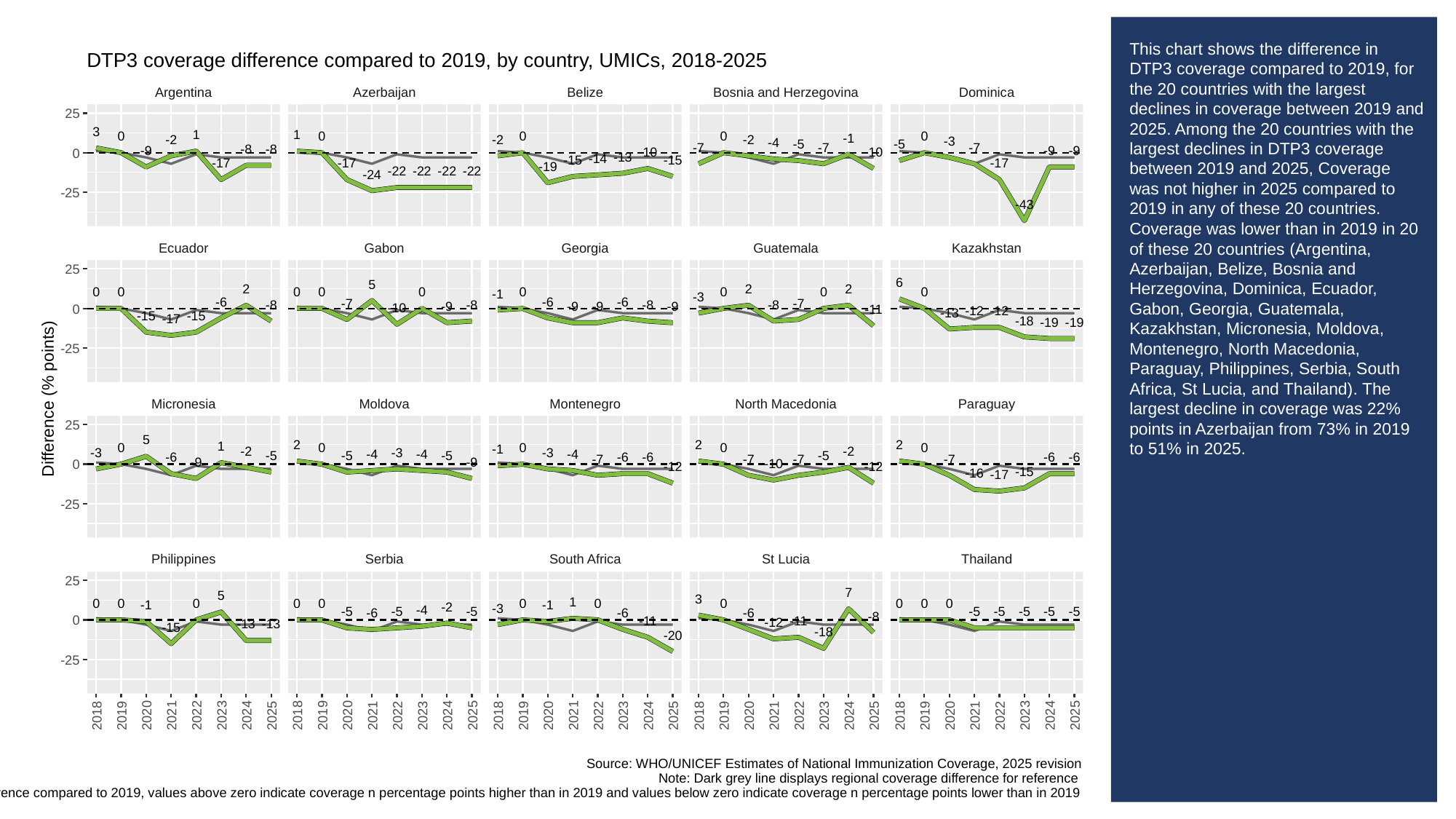

# This chart shows the difference in DTP3 coverage compared to 2019, for the 20 countries with the largest declines in coverage between 2019 and 2025. Among the 20 countries with the largest declines in DTP3 coverage between 2019 and 2025, Coverage was not higher in 2025 compared to 2019 in any of these 20 countries. Coverage was lower than in 2019 in 20 of these 20 countries (Argentina, Azerbaijan, Belize, Bosnia and Herzegovina, Dominica, Ecuador, Gabon, Georgia, Guatemala, Kazakhstan, Micronesia, Moldova, Montenegro, North Macedonia, Paraguay, Philippines, Serbia, South Africa, St Lucia, and Thailand). The largest decline in coverage was 22% points in Azerbaijan from 73% in 2019 to 51% in 2025.

DTP3 coverage difference compared to 2019, by country, UMICs, 2018-2025
Argentina
Azerbaijan
Belize
Bosnia and Herzegovina
Dominica

25

3
1
1
0
0
0
0
0

-1
-2
-2
-2
-3
-4
-5
-5
-7
-7
-7
-8
-8
-9
-9
-9
-10
-10
0

-13

-14
-15
-15
-17
-17
-17
-19
-22
-22
-22
-22
-24

-25

-43

Ecuador
Gabon
Georgia
Guatemala
Kazakhstan

25

6
5
2
2
2
0
0
0
0
0
0
0
0
0

-1
-3
-6
-6
-6
-7
-7

-8
-8
-8
-8

-9
-9
-9
-9
-10
0
-11

-12
-12

-13

-15
-15
-17
-18
-19
-19

-25

Difference (% points)
Micronesia
Moldova
Montenegro
North Macedonia
Paraguay

25

5
2
2
2
1
0
0
0
0
0

-1
-2
-2
-3
-3
-3
-4
-4
-4
-5
-5
-5
-5
-6
-6
-6
-6
-6
-7
-7
-7
-7

-9
-9
-10
0

-12
-12

-15
-16
-17

-25

Philippines
Serbia
South Africa
St Lucia
Thailand

25

7
5
3
1
0
0
0
0
0
0
0
0
0
0
0

-1
-1
-2
-3
-4
-5
-5
-5
-5
-5
-5
-5
-5
-6
-6
-6

-8

0
-11
-11
-12

-13
-13

-15
-18
-20

-25

2018
2019
2020
2021
2022
2023
2024
2025
2018
2019
2020
2021
2022
2023
2024
2025
2018
2019
2020
2021
2022
2023
2024
2025
2018
2019
2020
2021
2022
2023
2024
2025
2018
2019
2020
2021
2022
2023
2024
2025
Source: WHO/UNICEF Estimates of National Immunization Coverage, 2025 revision
Note: Dark grey line displays regional coverage difference for reference
When looking at coverage difference compared to 2019, values above zero indicate coverage n percentage points higher than in 2019 and values below zero indicate coverage n percentage points lower than in 2019